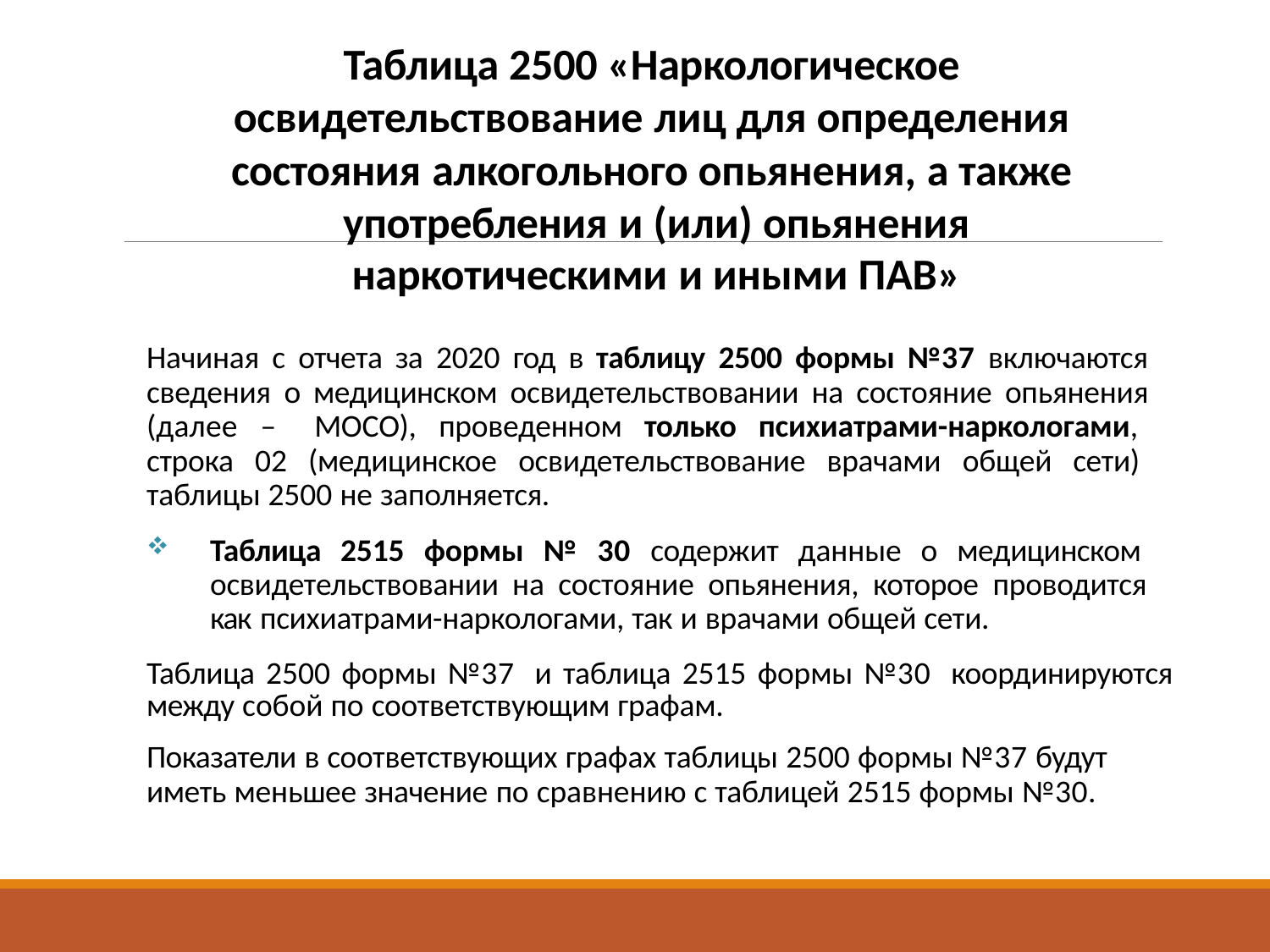

# Таблица 2500 «Наркологическое  освидетельствование лиц для определения  состояния алкогольного опьянения, а также  употребления и (или) опьянения
наркотическими и иными ПАВ»
Начиная с отчета за 2020 год в таблицу 2500 формы №37 включаются  сведения о медицинском освидетельствовании на состояние опьянения  (далее – МОСО), проведенном только психиатрами-наркологами,  строка 02 (медицинское освидетельствование врачами общей сети)  таблицы 2500 не заполняется.
Таблица 2515 формы № 30 содержит данные о медицинском  освидетельствовании на состояние опьянения, которое проводится  как психиатрами-наркологами, так и врачами общей сети.
Таблица 2500 формы №37 и таблица 2515 формы №30 координируются  между собой по соответствующим графам.
Показатели в соответствующих графах таблицы 2500 формы №37 будут
иметь меньшее значение по сравнению с таблицей 2515 формы №30.